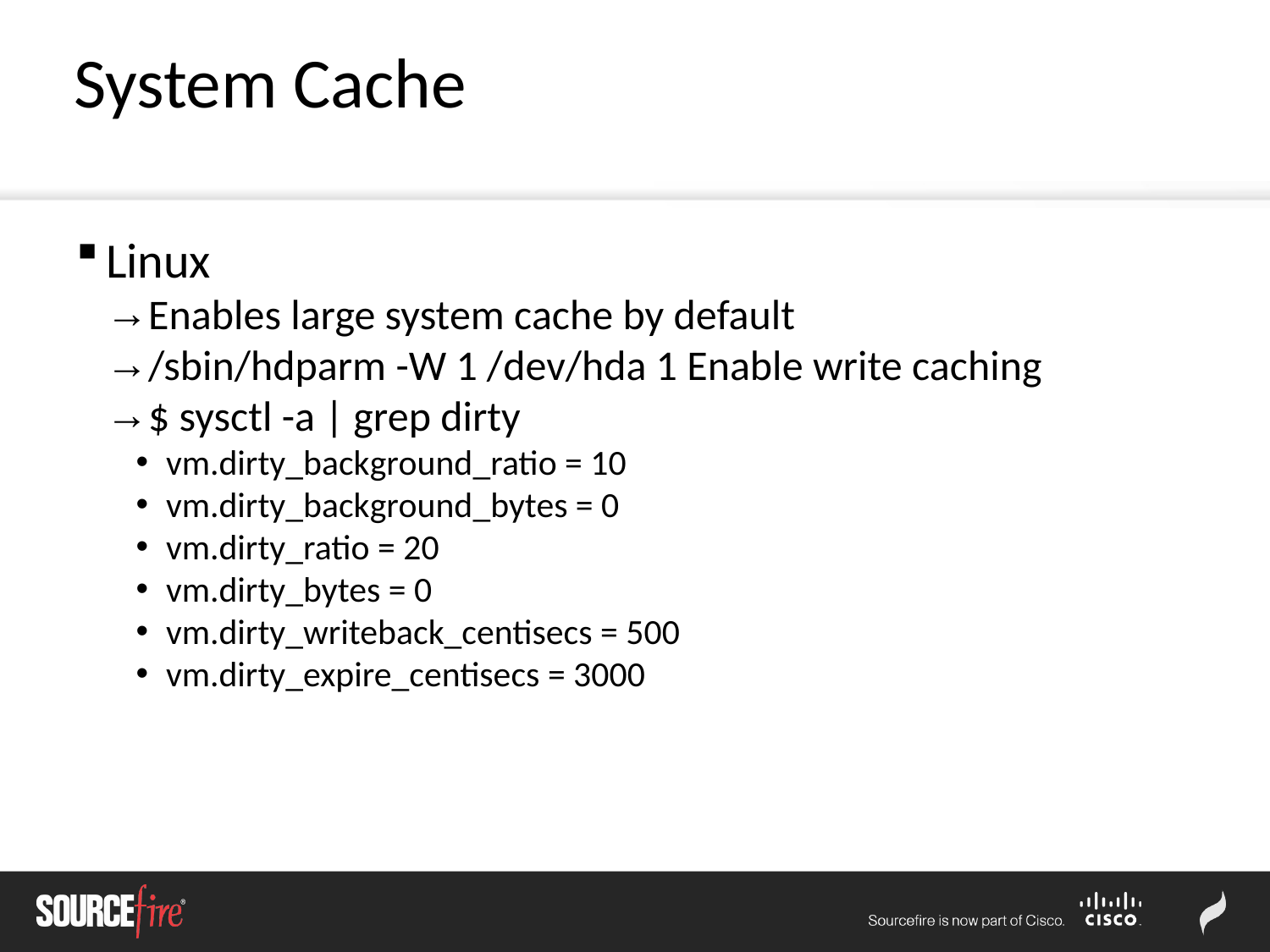

System Cache
Linux
Enables large system cache by default
/sbin/hdparm -W 1 /dev/hda 1 Enable write caching
$ sysctl -a | grep dirty
vm.dirty_background_ratio = 10
vm.dirty_background_bytes = 0
vm.dirty_ratio = 20
vm.dirty_bytes = 0
vm.dirty_writeback_centisecs = 500
vm.dirty_expire_centisecs = 3000